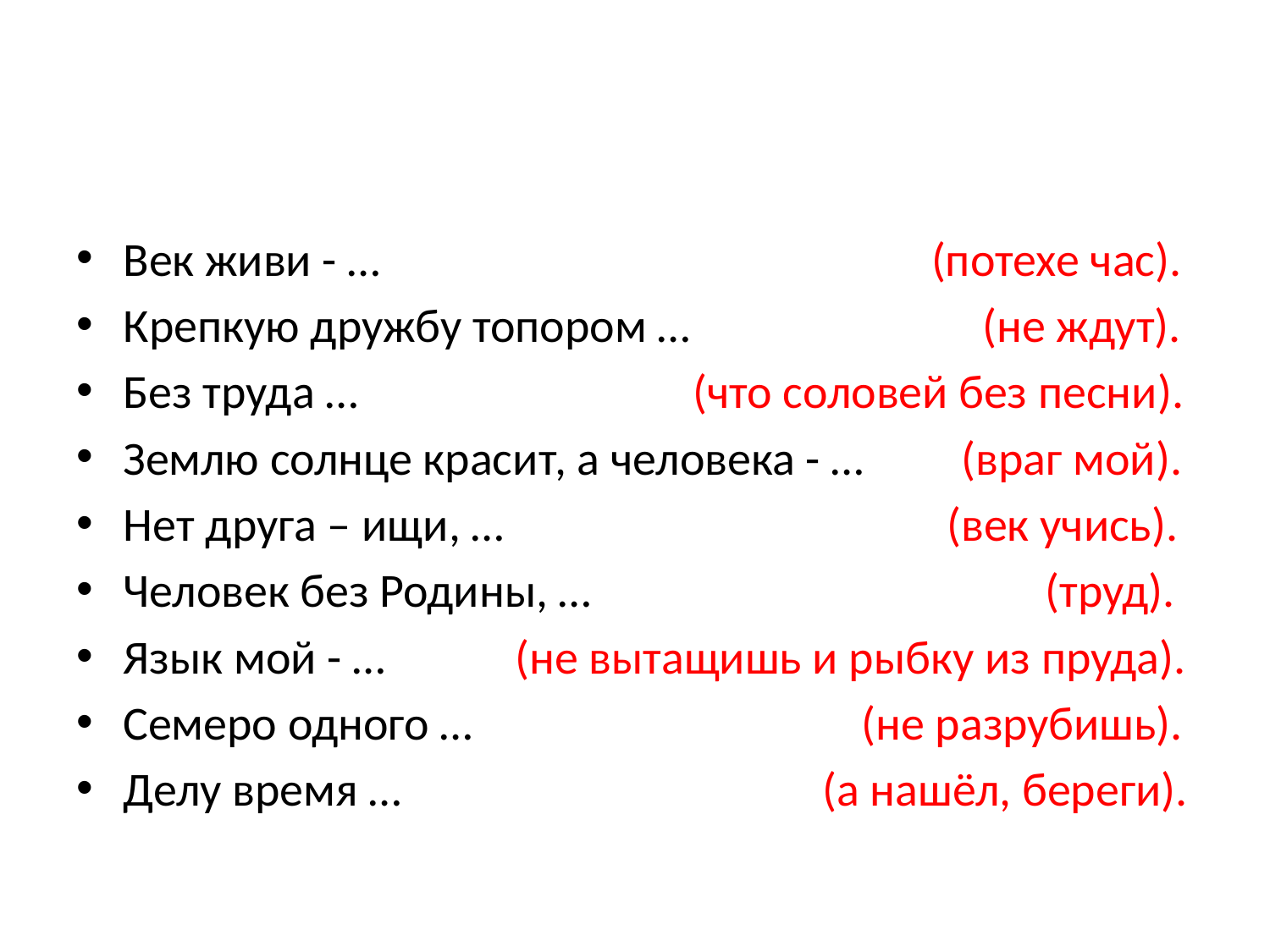

#
Век живи - …                                                   (потехе час).
Крепкую дружбу топором …                           (не ждут).
Без труда …                               (что соловей без песни).
Землю солнце красит, а человека - …         (враг мой).
Нет друга – ищи, …                                         (век учись).
Человек без Родины, …                                          (труд).
Язык мой - …            (не вытащишь и рыбку из пруда).
Семеро одного …                                    (не разрубишь).
Делу время …                                       (а нашёл, береги).